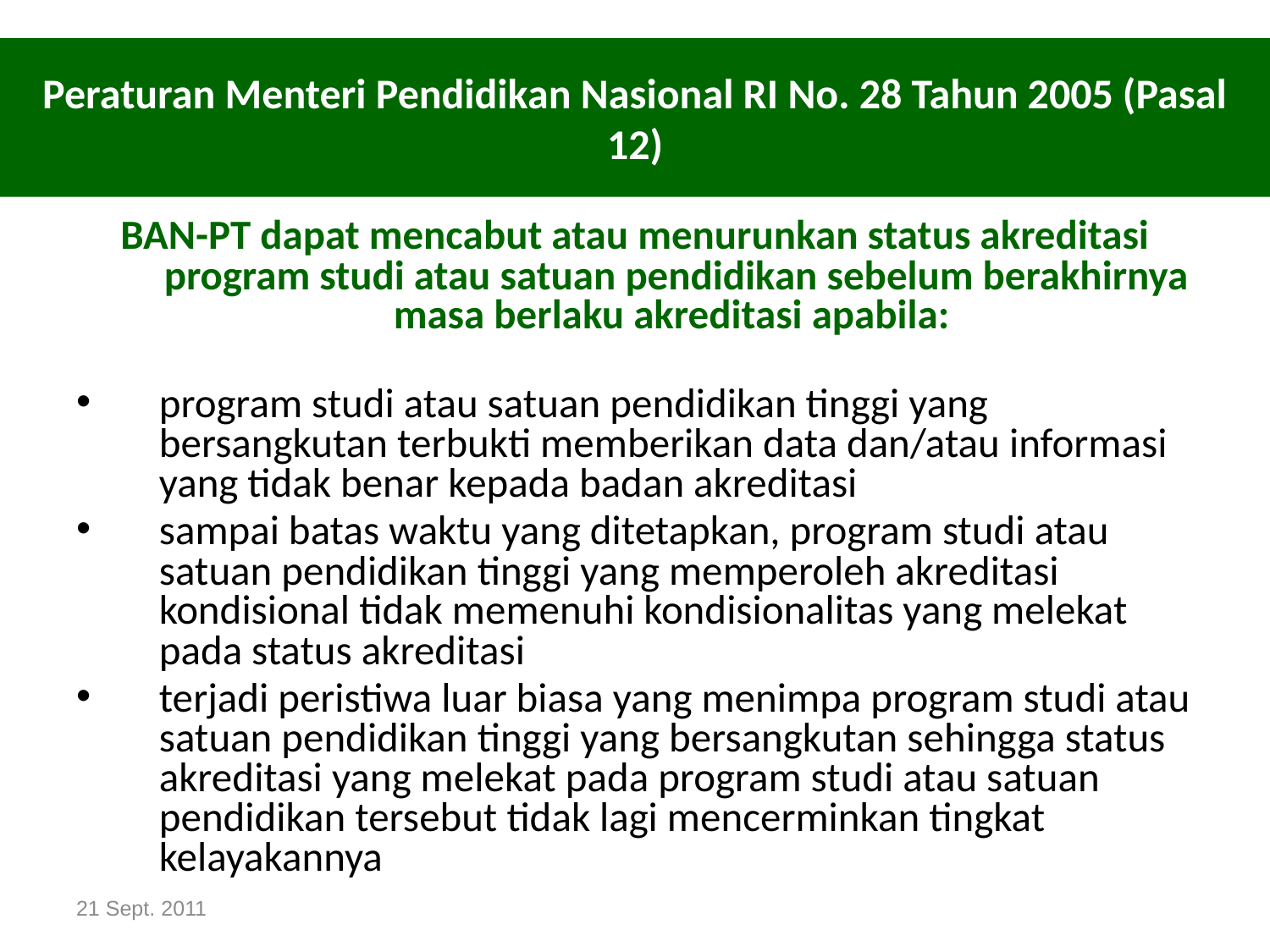

# Peraturan Menteri Pendidikan Nasional RI No. 28 Tahun 2005 (Pasal 12)
BAN-PT dapat mencabut atau menurunkan status akreditasi program studi atau satuan pendidikan sebelum berakhirnya masa berlaku akreditasi apabila:

program studi atau satuan pendidikan tinggi yang bersangkutan terbukti memberikan data dan/atau informasi yang tidak benar kepada badan akreditasi
sampai batas waktu yang ditetapkan, program studi atau satuan pendidikan tinggi yang memperoleh akreditasi kondisional tidak memenuhi kondisionalitas yang melekat pada status akreditasi
terjadi peristiwa luar biasa yang menimpa program studi atau satuan pendidikan tinggi yang bersangkutan sehingga status akreditasi yang melekat pada program studi atau satuan pendidikan tersebut tidak lagi mencerminkan tingkat kelayakannya
21 Sept. 2011